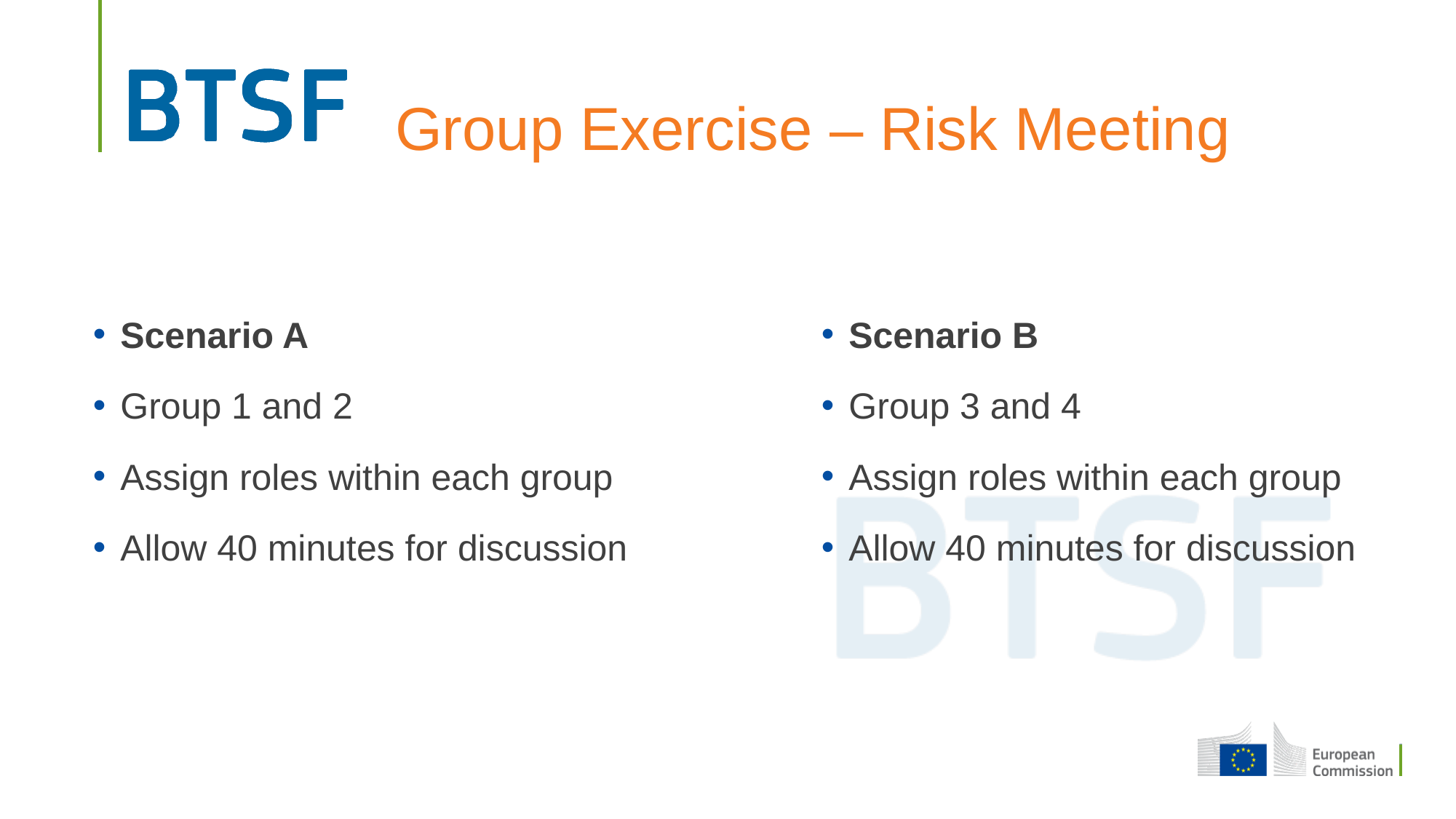

# Group Exercise – Risk Meeting
Scenario A
Group 1 and 2
Assign roles within each group
Allow 40 minutes for discussion

Scenario B
Group 3 and 4
Assign roles within each group
Allow 40 minutes for discussion